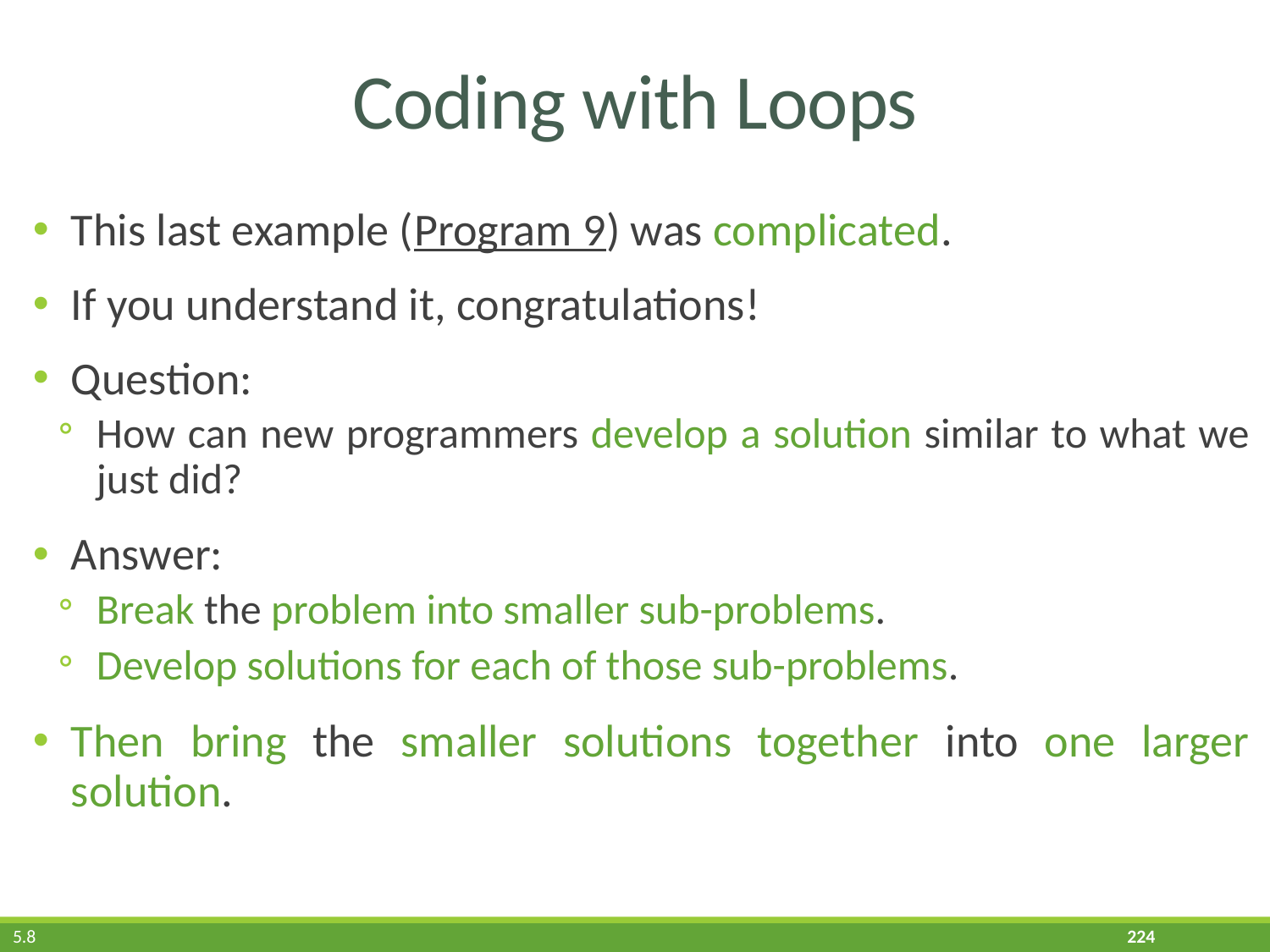

# Coding with Loops
This last example (Program 9) was complicated.
If you understand it, congratulations!
Question:
How can new programmers develop a solution similar to what we just did?
Answer:
Break the problem into smaller sub-problems.
Develop solutions for each of those sub-problems.
Then bring the smaller solutions together into one larger solution.
5.8
224